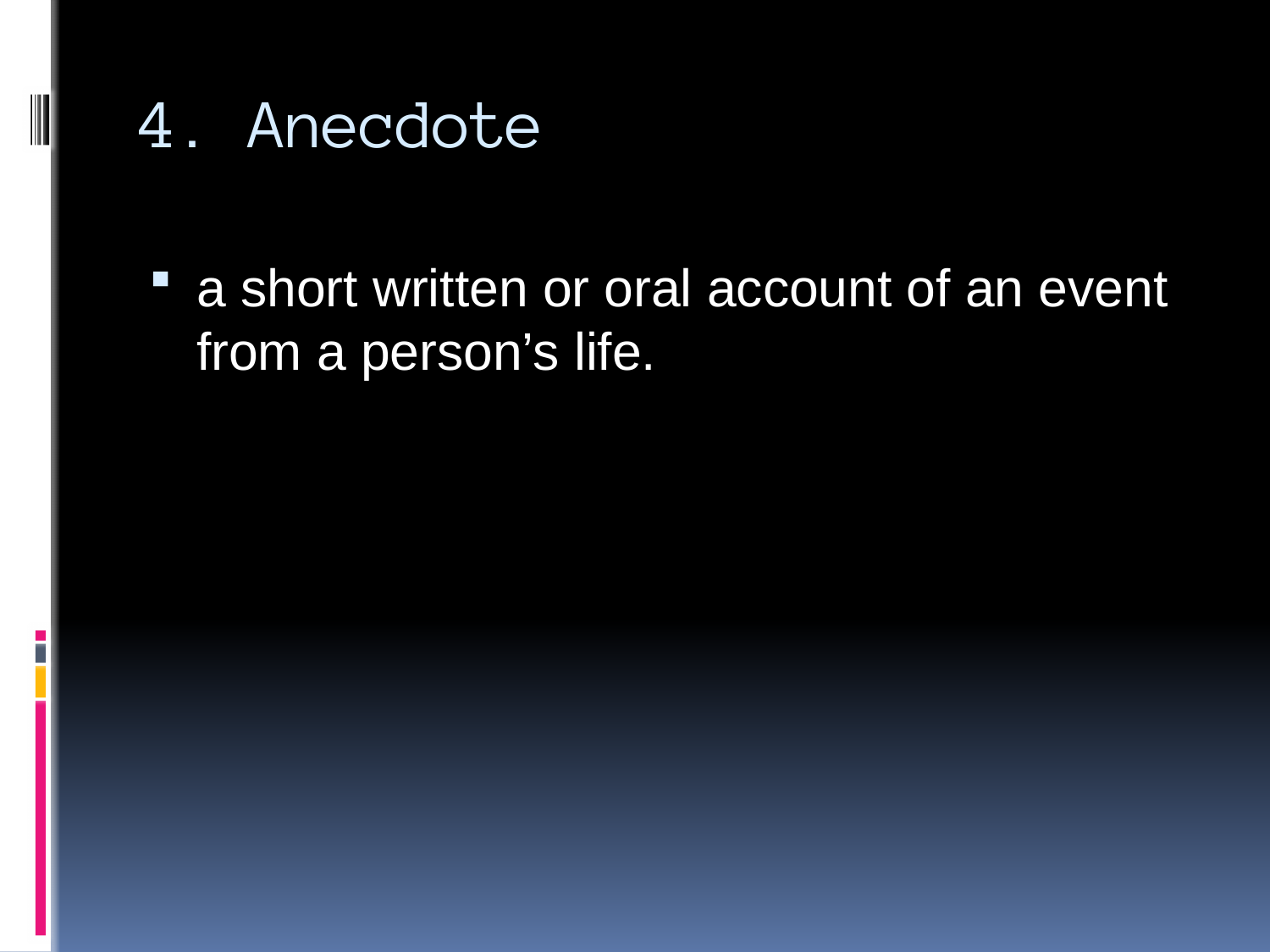

# 4. Anecdote
a short written or oral account of an event from a person’s life.